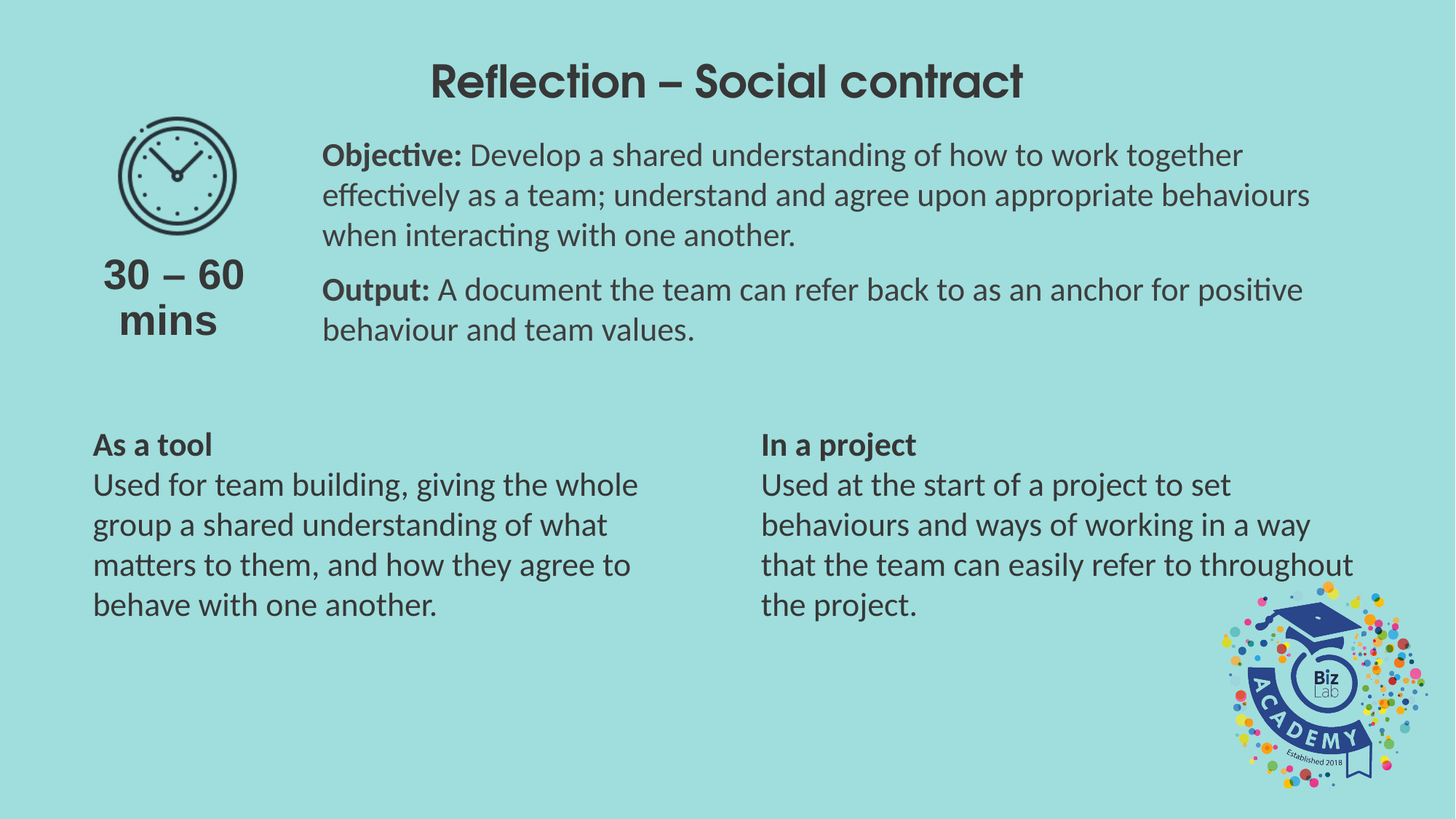

Reflection – Social contract
Objective: Develop a shared understanding of how to work together effectively as a team; understand and agree upon appropriate behaviours when interacting with one another.
Output: A document the team can refer back to as an anchor for positive behaviour and team values.
30 – 60 mins
As a tool
Used for team building, giving the whole group a shared understanding of what matters to them, and how they agree to behave with one another.
In a project
Used at the start of a project to set behaviours and ways of working in a way that the team can easily refer to throughout the project.